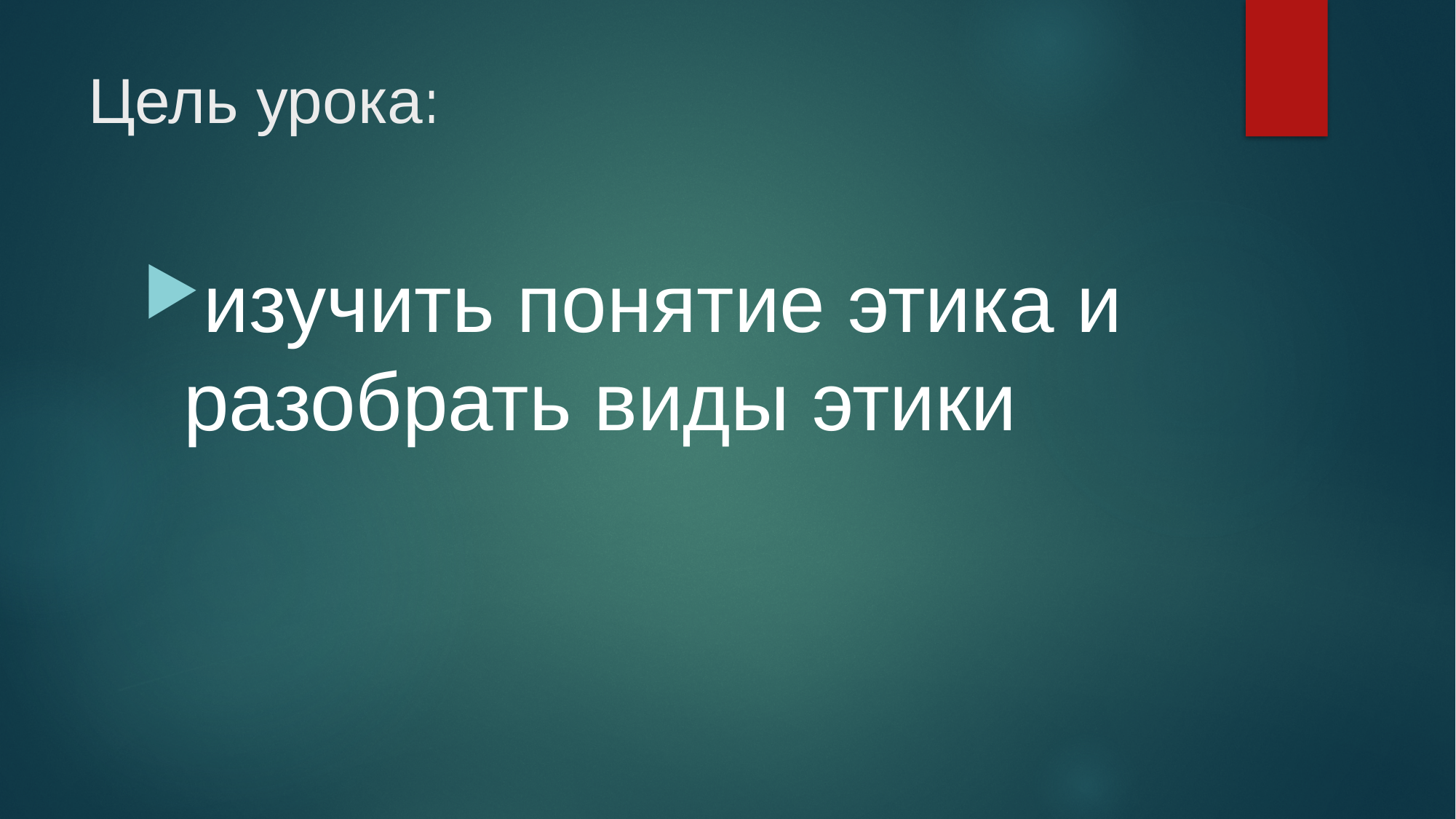

# Цель урока:
изучить понятие этика и разобрать виды этики